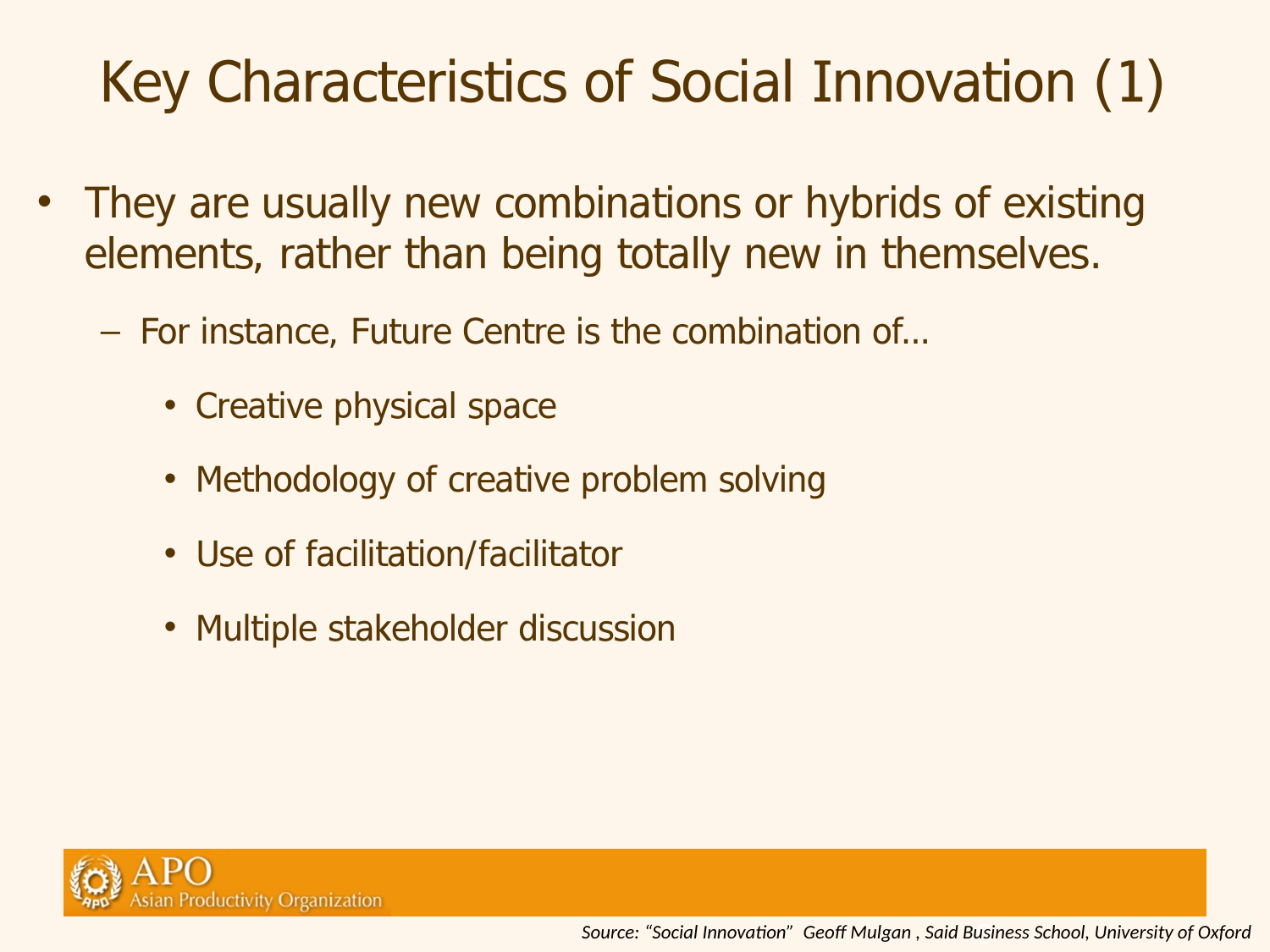

# Key Characteristics of Social Innovation (1)
They are usually new combinations or hybrids of existing elements, rather than being totally new in themselves.
For instance, Future Centre is the combination of…
Creative physical space
Methodology of creative problem solving
Use of facilitation/facilitator
Multiple stakeholder discussion
6
Source: “Social Innovation”  Geoff Mulgan , Said Business School, University of Oxford